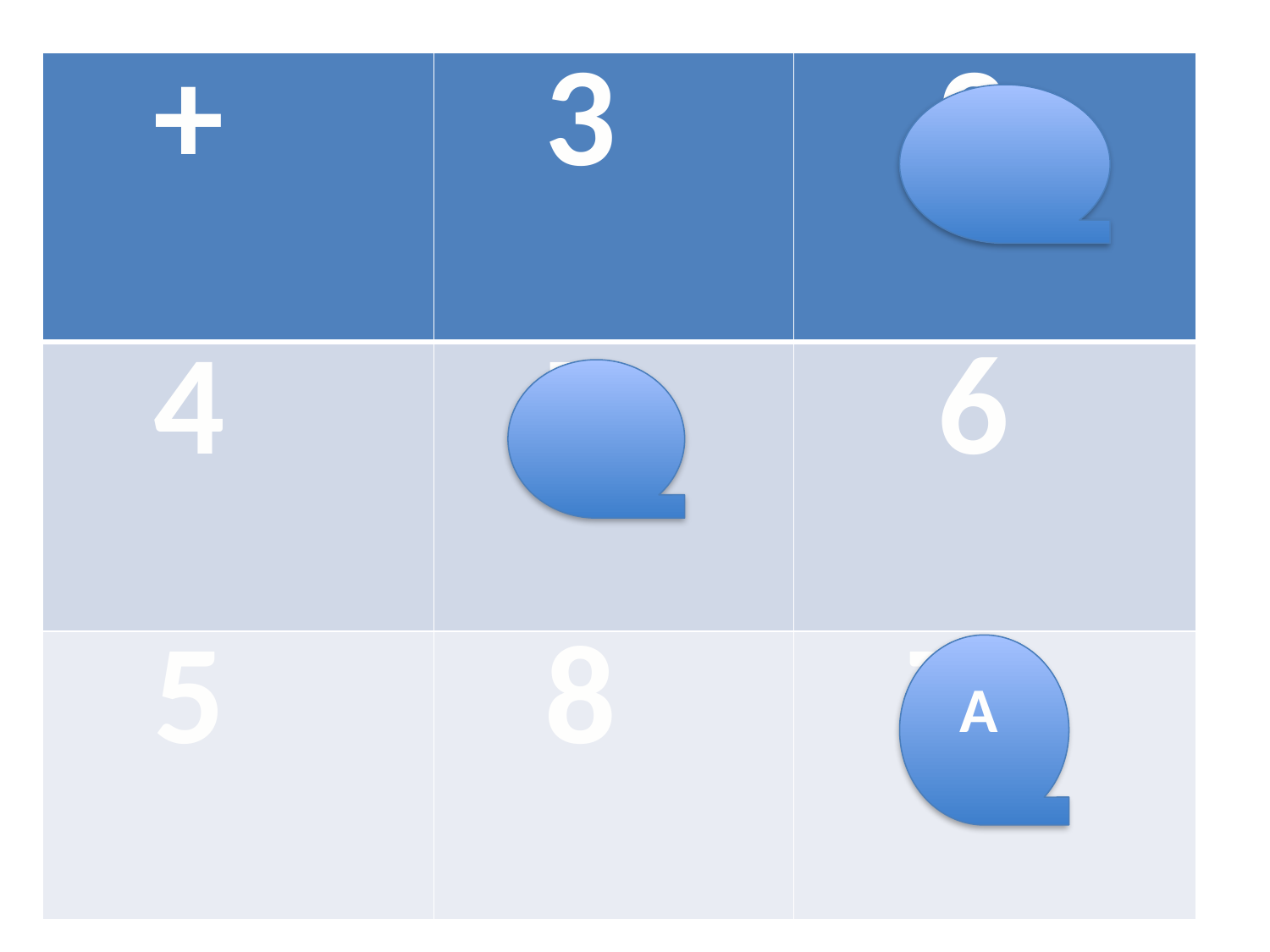

| + | 3 | 2 |
| --- | --- | --- |
| 4 | 7 | 6 |
| 5 | 8 | 7 |

  A